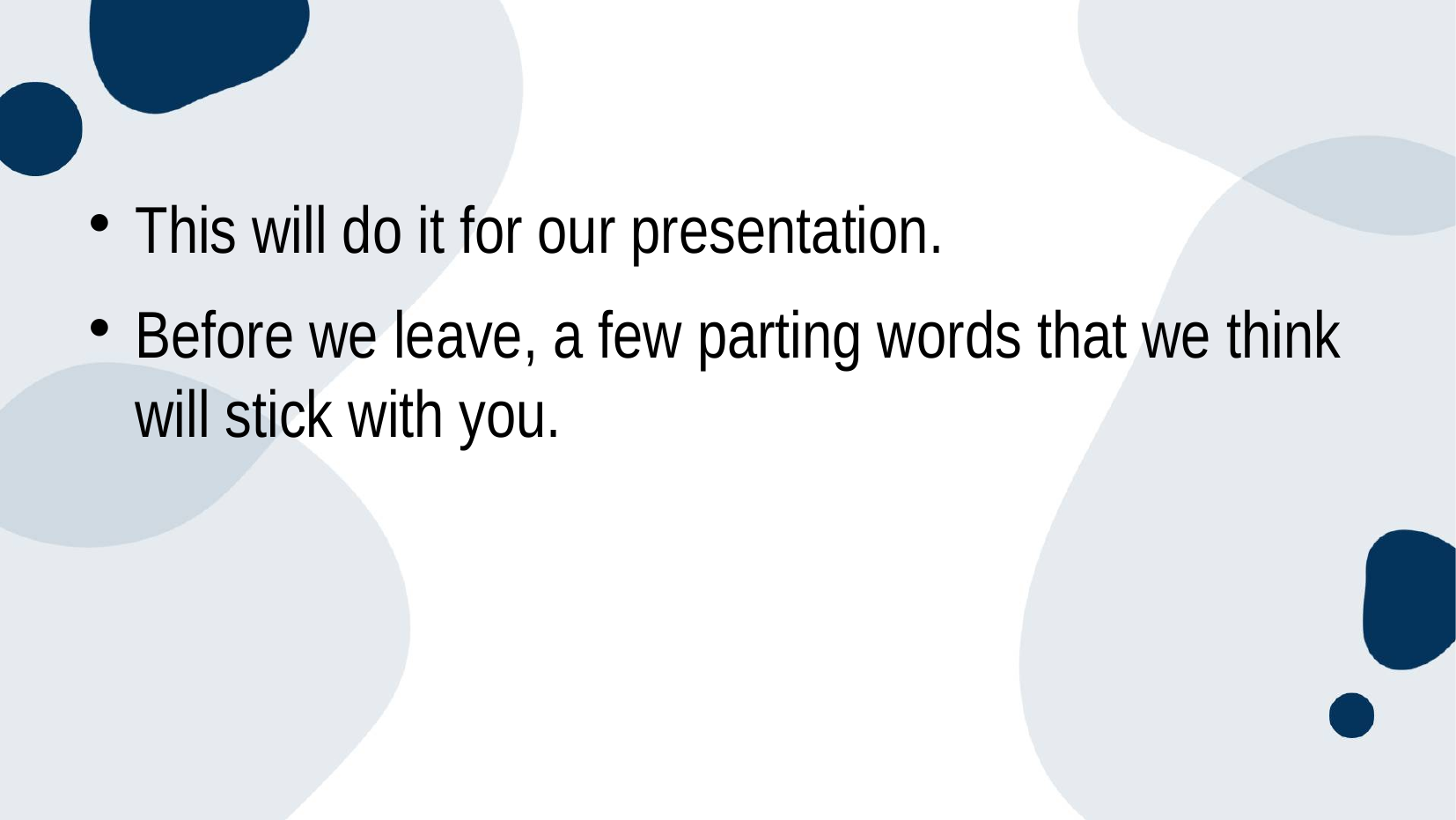

#
This will do it for our presentation.
Before we leave, a few parting words that we think will stick with you.